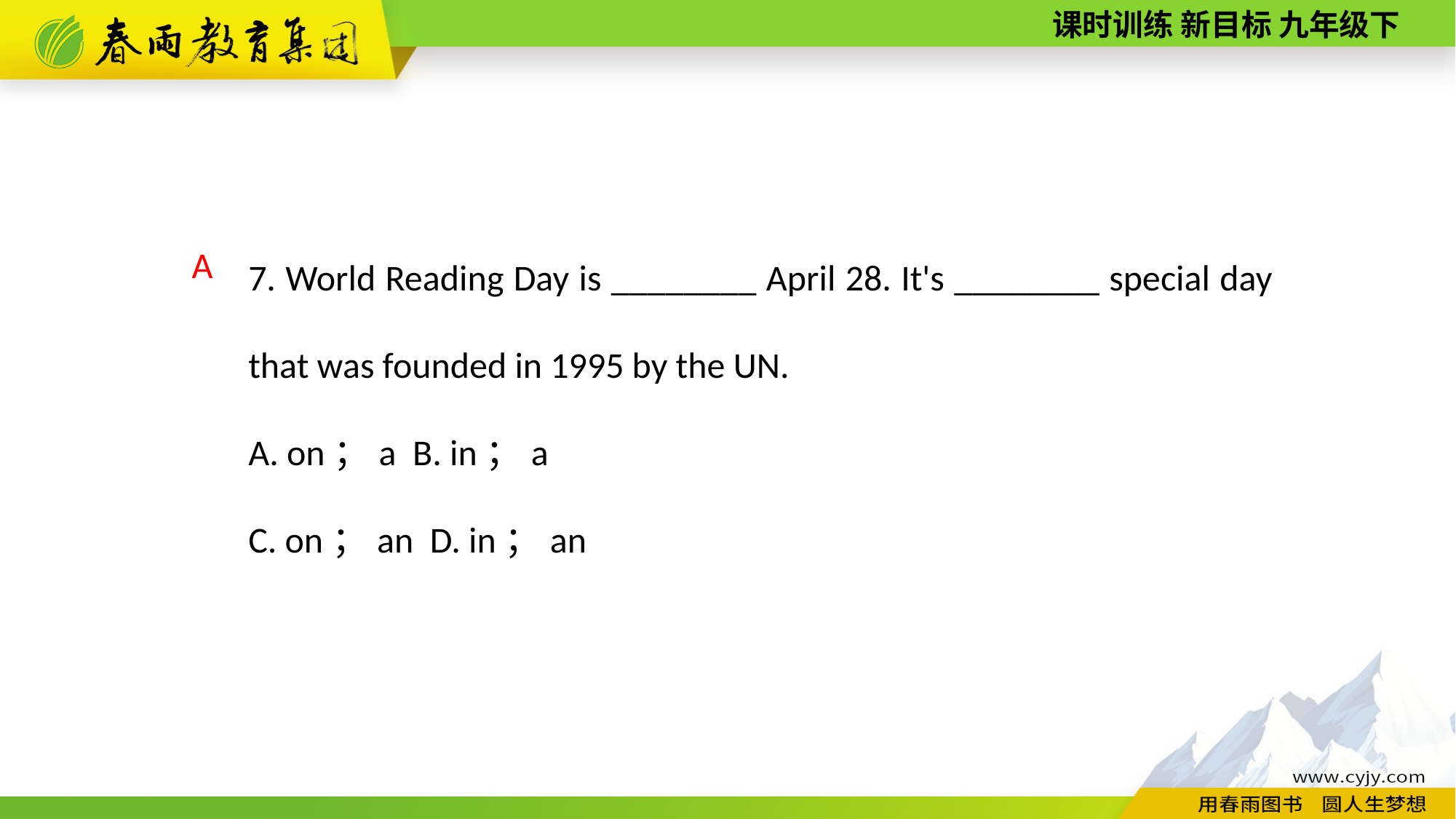

7. World Reading Day is ________ April 28. It's ________ special day that was founded in 1995 by the UN.
A. on；a  B. in；a
C. on；an  D. in；an
A